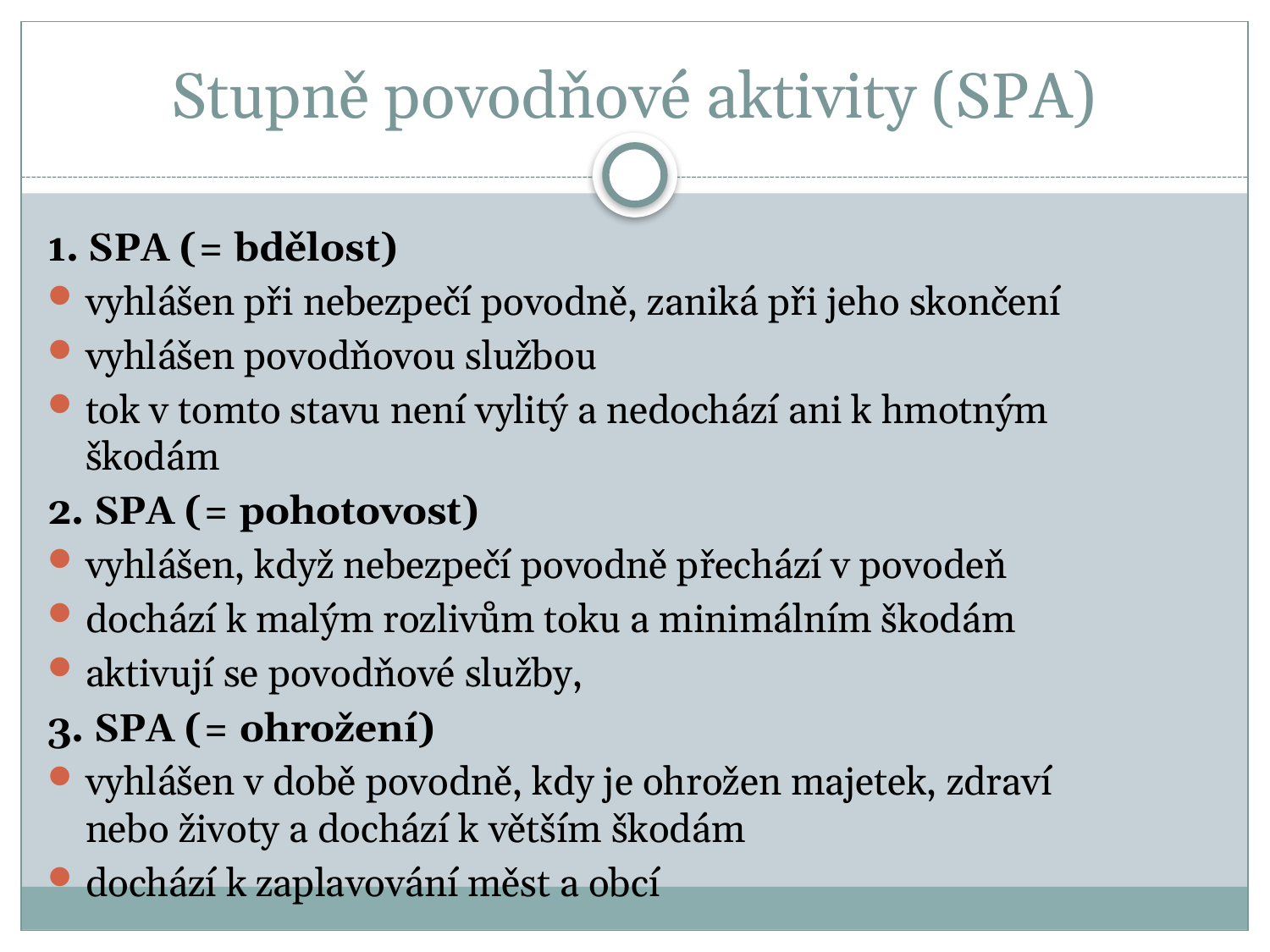

# Stupně povodňové aktivity (SPA)
1. SPA (= bdělost)
vyhlášen při nebezpečí povodně, zaniká při jeho skončení
vyhlášen povodňovou službou
tok v tomto stavu není vylitý a nedochází ani k hmotným škodám
2. SPA (= pohotovost)
vyhlášen, když nebezpečí povodně přechází v povodeň
dochází k malým rozlivům toku a minimálním škodám
aktivují se povodňové služby,
3. SPA (= ohrožení)
vyhlášen v době povodně, kdy je ohrožen majetek, zdraví nebo životy a dochází k větším škodám
dochází k zaplavování měst a obcí